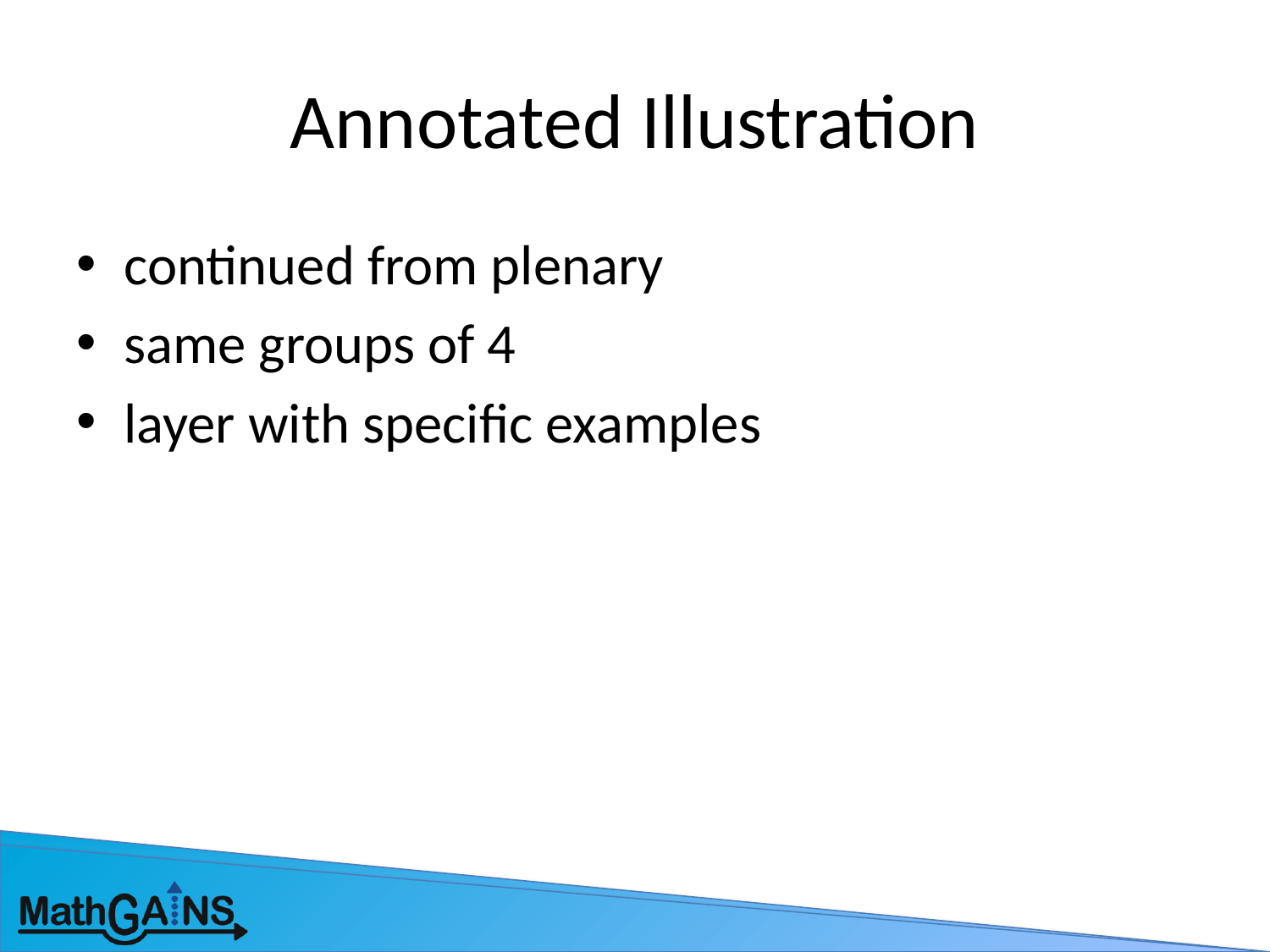

# Annotated Illustration
continued from plenary
same groups of 4
layer with specific examples